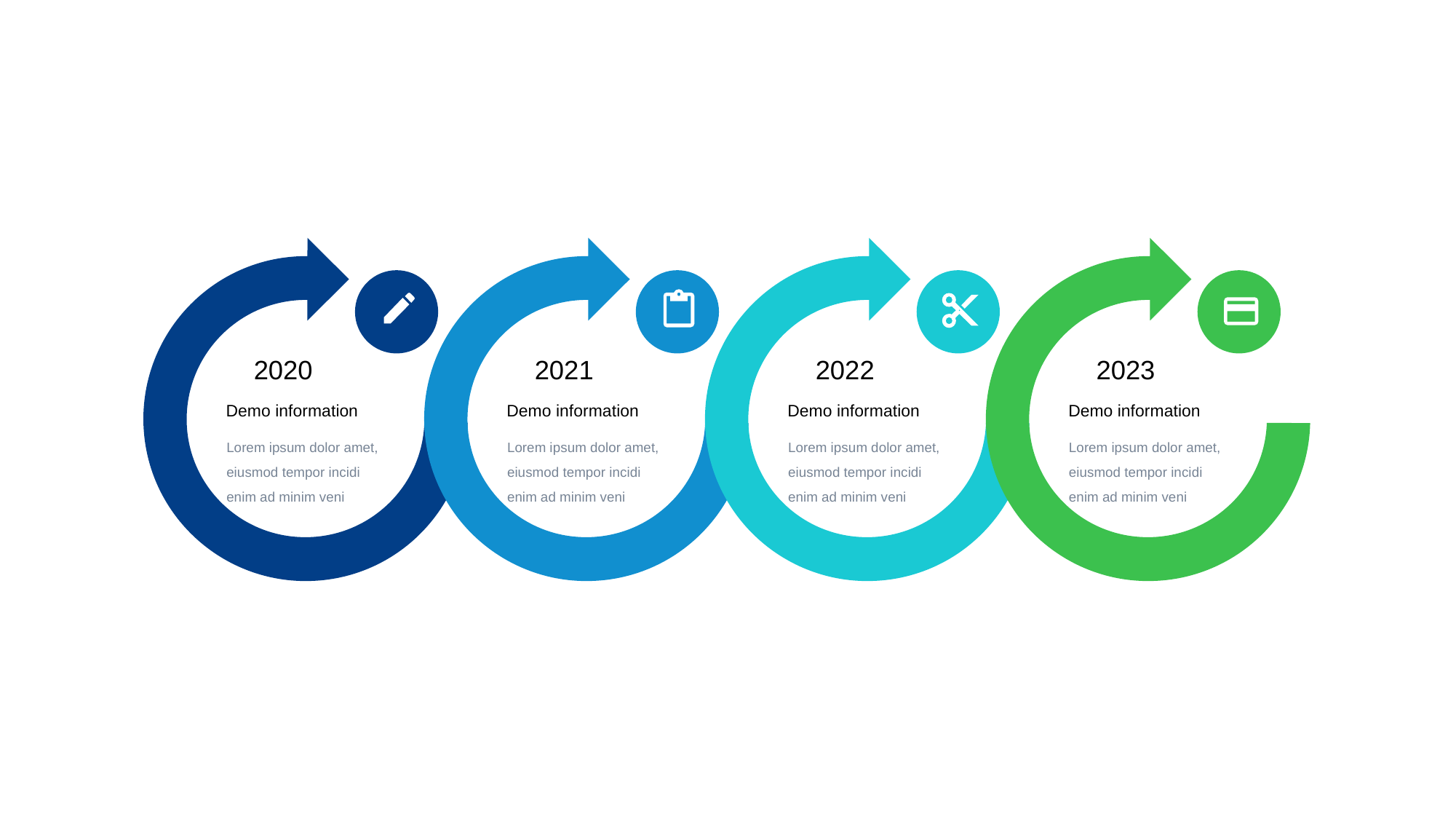

2020
Demo information
Lorem ipsum dolor amet, eiusmod tempor incidi  enim ad minim veni
2021
Demo information
Lorem ipsum dolor amet, eiusmod tempor incidi  enim ad minim veni
2022
Demo information
Lorem ipsum dolor amet, eiusmod tempor incidi  enim ad minim veni
2023
Demo information
Lorem ipsum dolor amet, eiusmod tempor incidi  enim ad minim veni